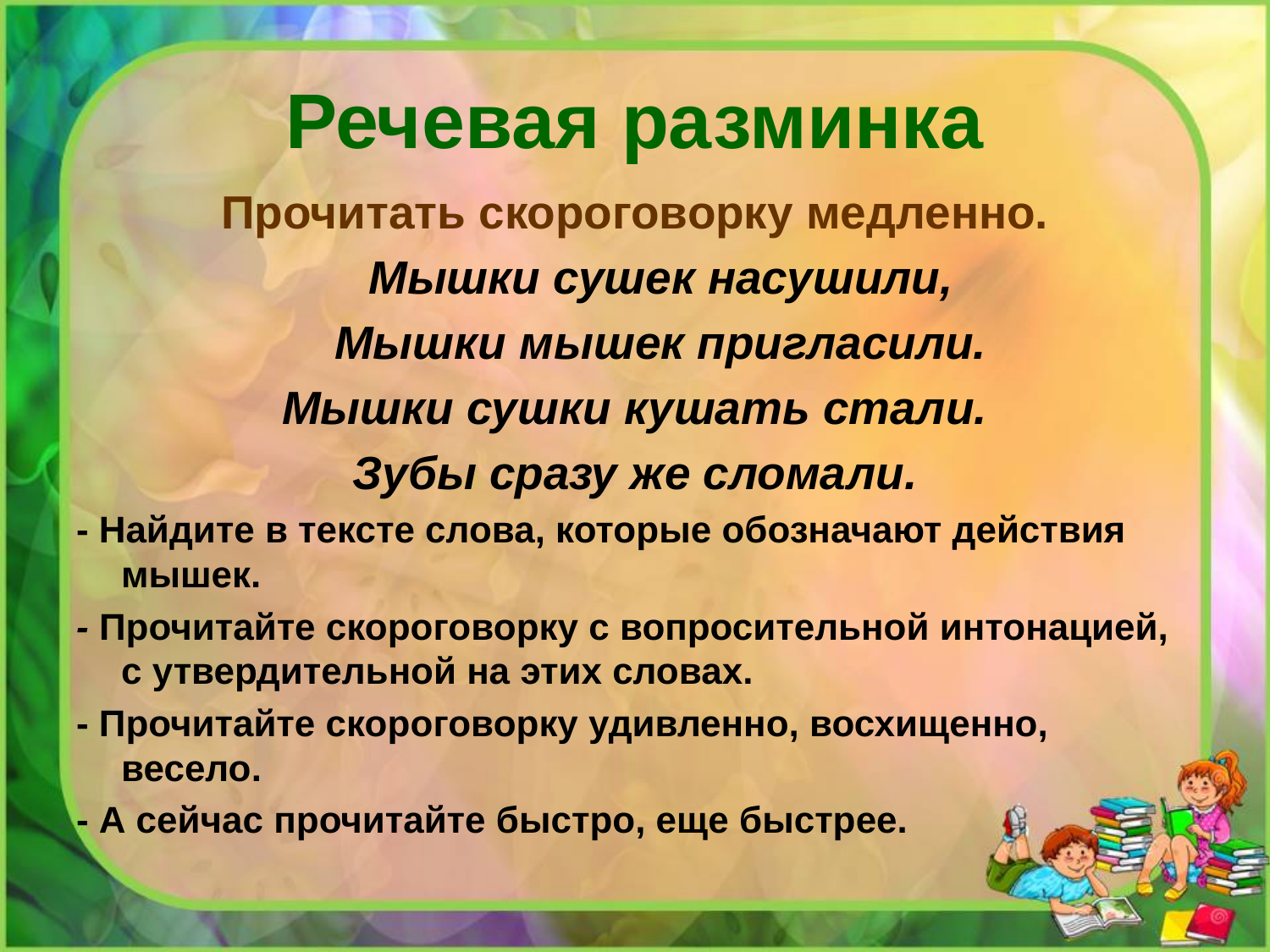

# Речевая разминка
Прочитать скороговорку медленно.
     Мышки сушек насушили,
    Мышки мышек пригласили.
Мышки сушки кушать стали.
Зубы сразу же сломали.
- Найдите в тексте слова, которые обозначают действия мышек.
- Прочитайте скороговорку с вопросительной интонацией, с утвердительной на этих словах.
- Прочитайте скороговорку удивленно, восхищенно, весело.
- А сейчас прочитайте быстро, еще быстрее.